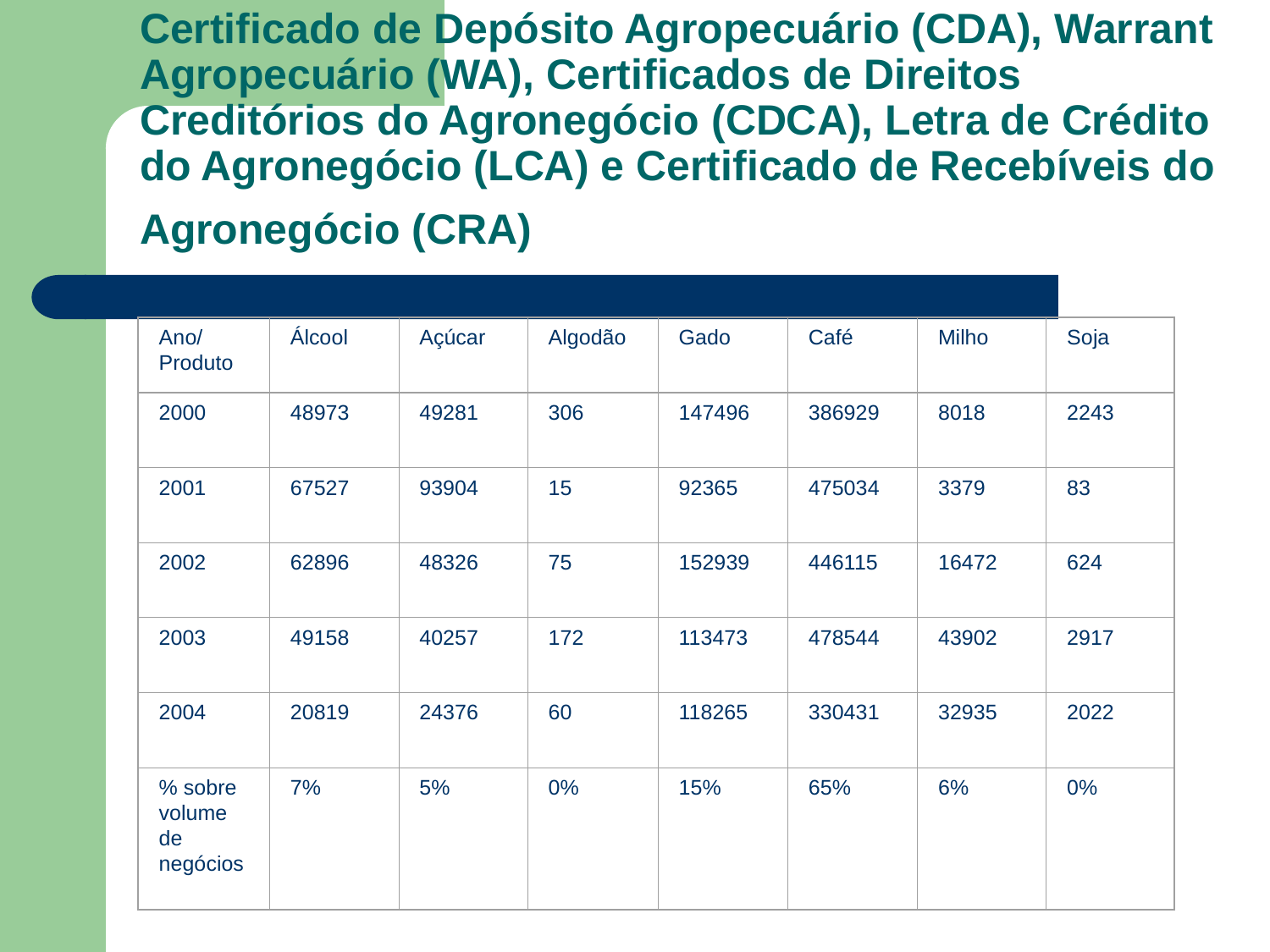

Certificado de Depósito Agropecuário (CDA), Warrant Agropecuário (WA), Certificados de Direitos Creditórios do Agronegócio (CDCA), Letra de Crédito do Agronegócio (LCA) e Certificado de Recebíveis do Agronegócio (CRA)

Ano/Produto

Álcool

Açúcar

Algodão

Gado

Café

Milho

Soja

2000

48973

49281

306

147496

386929

8018

2243

2001

67527

93904

15

92365

475034

3379

83

2002

62896

48326

75

152939

446115

16472

624

2003

49158

40257

172

113473

478544

43902

2917

2004

20819

24376

60

118265

330431

32935

2022

% sobre volume de negócios

7%

5%

0%

15%

65%

6%

0%